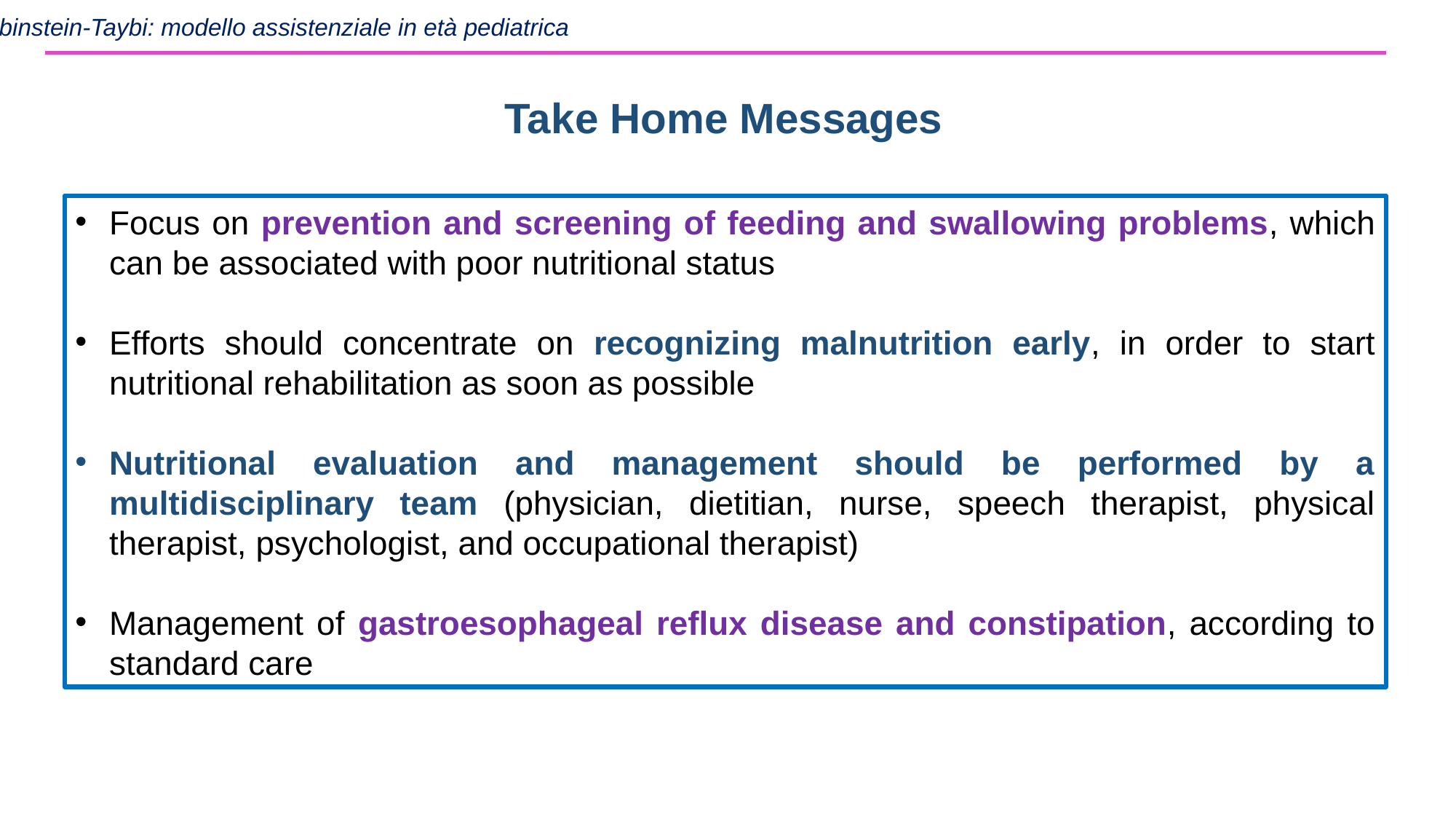

Sindrome di Rubinstein-Taybi: modello assistenziale in età pediatrica 									E. Scarpato
Take Home Messages
Focus on prevention and screening of feeding and swallowing problems, which can be associated with poor nutritional status

Efforts should concentrate on recognizing malnutrition early, in order to start nutritional rehabilitation as soon as possible

Nutritional evaluation and management should be performed by a multidisciplinary team (physician, dietitian, nurse, speech therapist, physical therapist, psychologist, and occupational therapist)

Management of gastroesophageal reflux disease and constipation, according to standard care